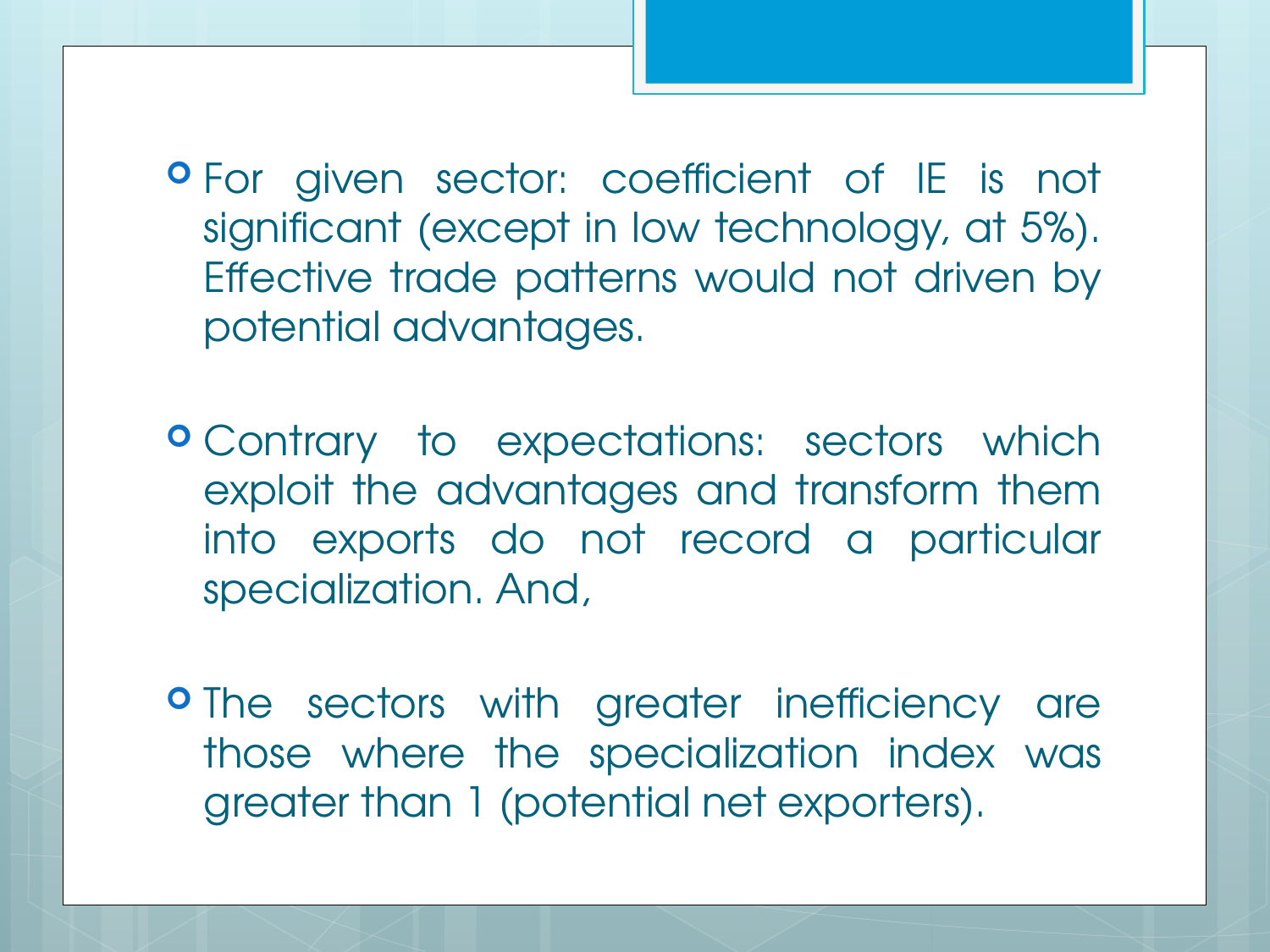

For given sector: coefficient of IE is not significant (except in low technology, at 5%). Effective trade patterns would not driven by potential advantages.

Contrary to expectations: sectors which exploit the advantages and transform them into exports do not record a particular specialization. And,

The sectors with greater inefficiency are those where the specialization index was greater than 1 (potential net exporters).